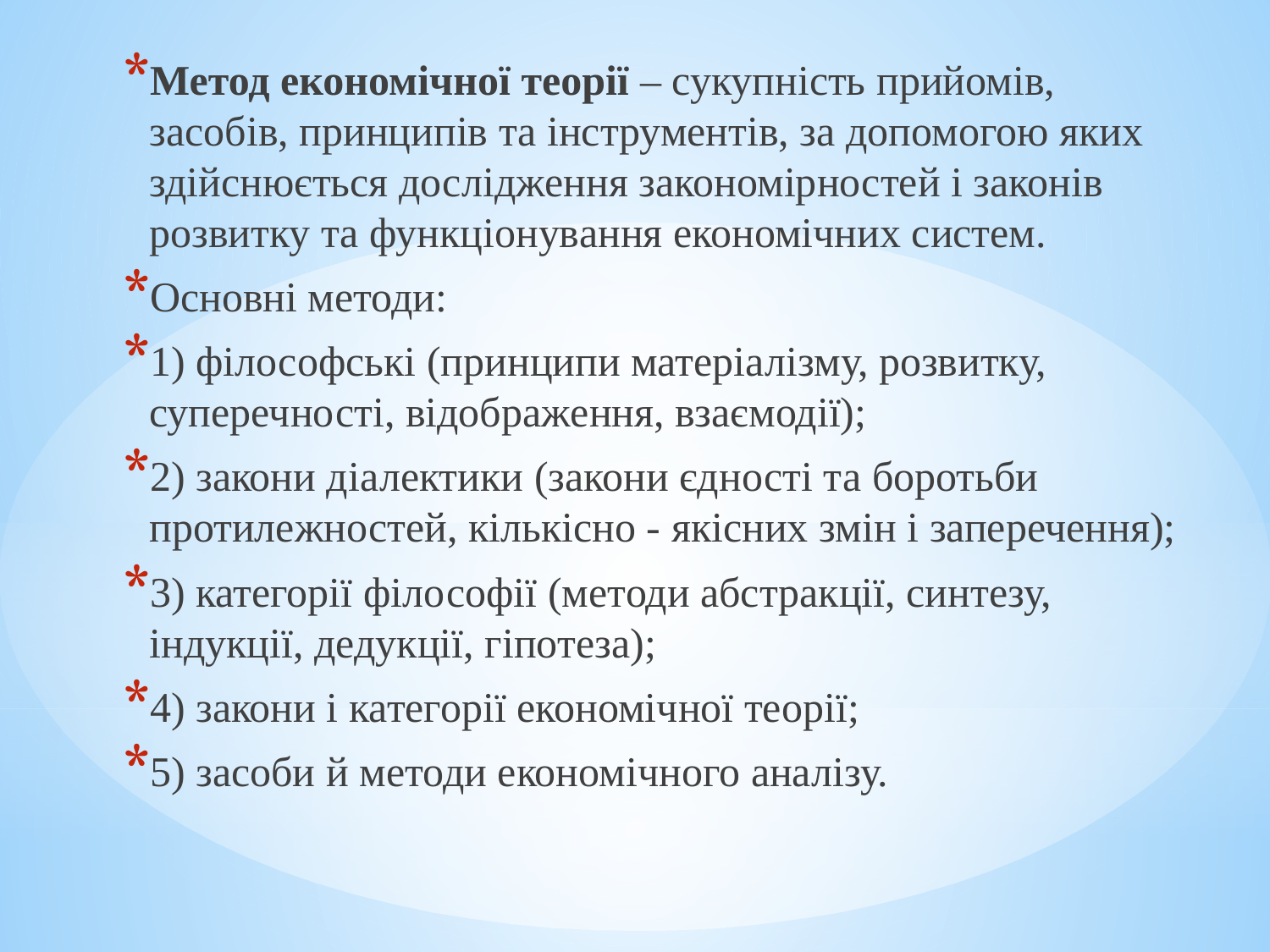

Метод економічної теорії – сукупність прийомів, засобів, принципів та інструментів, за допомогою яких здійснюється дослідження закономірностей і законів розвитку та функціонування економічних систем.
Основні методи:
1) філософські (принципи матеріалізму, розвитку, суперечності, відображення, взаємодії);
2) закони діалектики (закони єдності та боротьби протилежностей, кількісно - якісних змін і заперечення);
3) категорії філософії (методи абстракції, синтезу, індукції, дедукції, гіпотеза);
4) закони і категорії економічної теорії;
5) засоби й методи економічного аналізу.